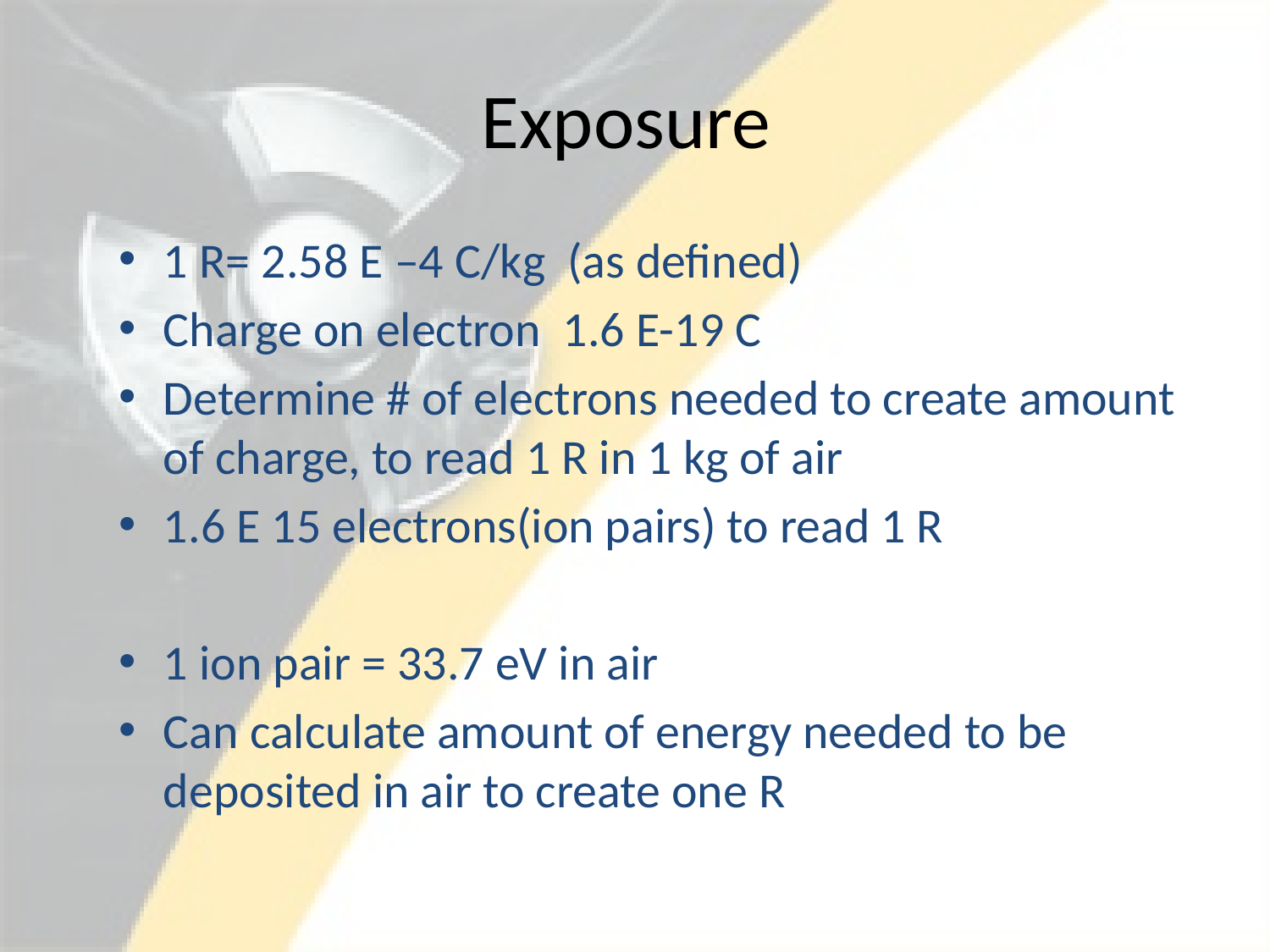

# Exposure
1 R= 2.58 E –4 C/kg  (as defined)
Charge on electron  1.6 E-19 C
Determine # of electrons needed to create amount of charge, to read 1 R in 1 kg of air
1.6 E 15 electrons(ion pairs) to read 1 R

1 ion pair = 33.7 eV in air
Can calculate amount of energy needed to be deposited in air to create one R